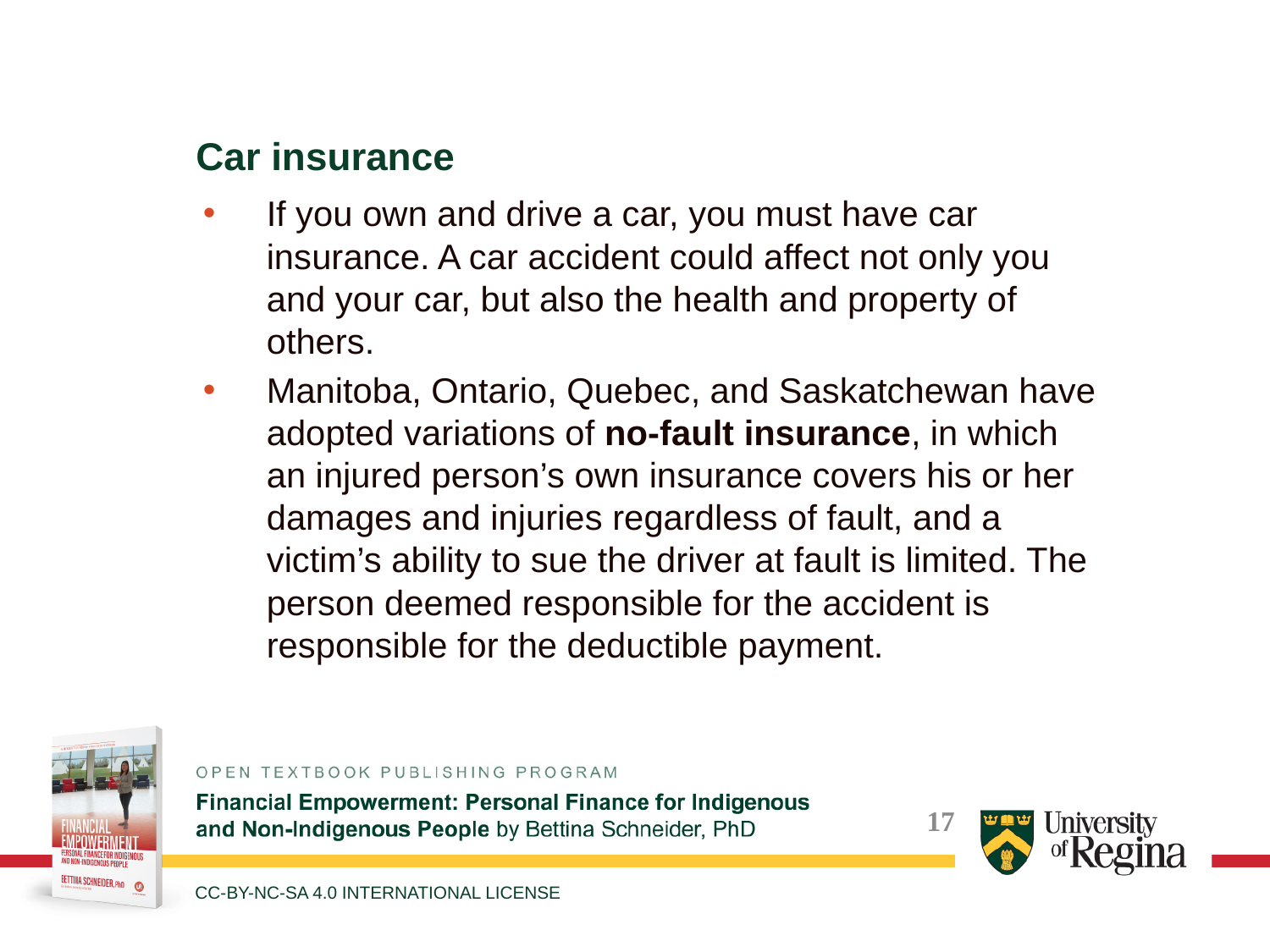

Car insurance
If you own and drive a car, you must have car insurance. A car accident could affect not only you and your car, but also the health and property of others.
Manitoba, Ontario, Quebec, and Saskatchewan have adopted variations of no-fault insurance, in which an injured person’s own insurance covers his or her damages and injuries regardless of fault, and a victim’s ability to sue the driver at fault is limited. The person deemed responsible for the accident is responsible for the deductible payment.
CC-BY-NC-SA 4.0 INTERNATIONAL LICENSE